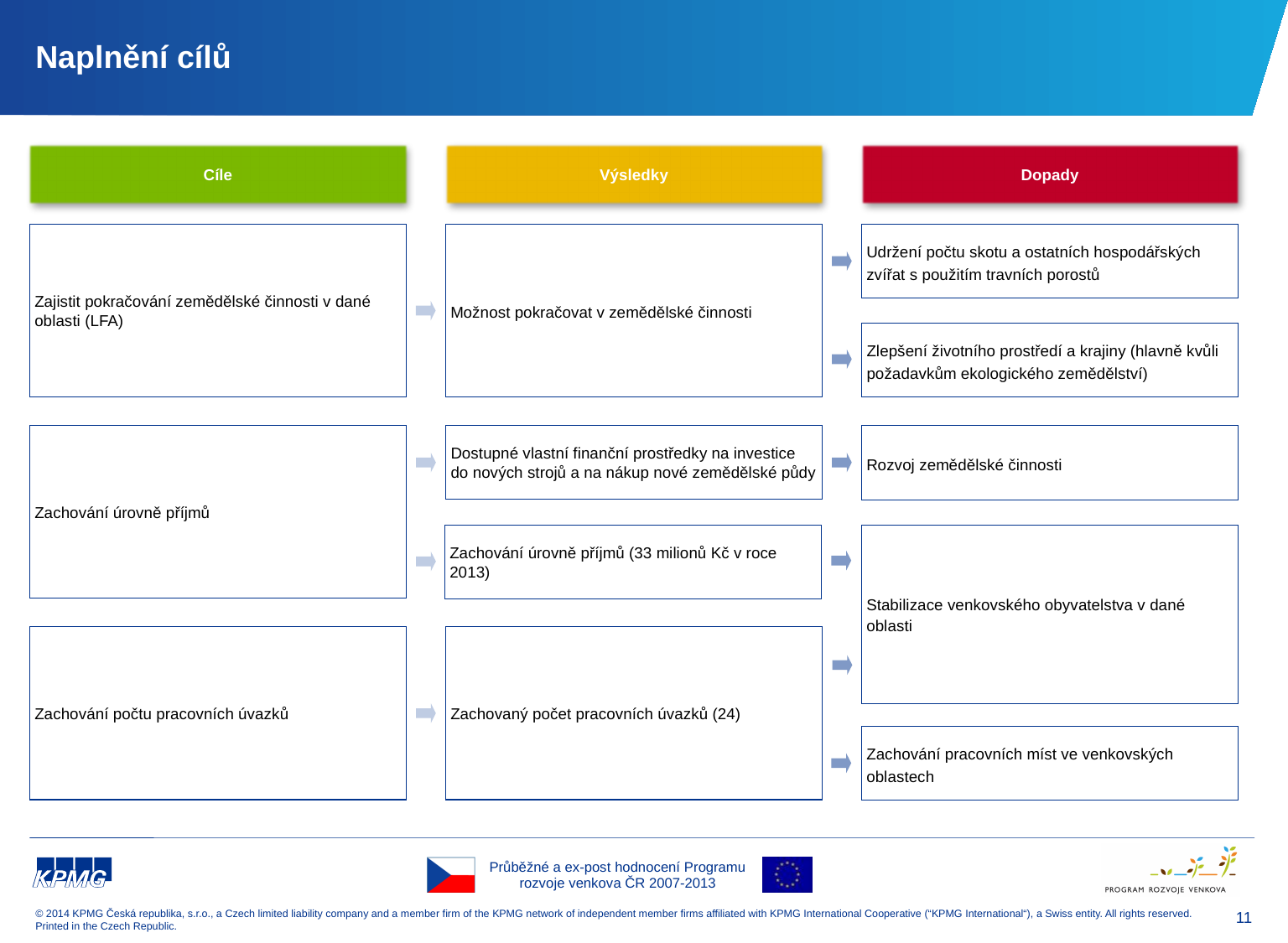

# Naplnění cílů
Cíle
Výsledky
Dopady
Zajistit pokračování zemědělské činnosti v dané oblasti (LFA)
Udržení počtu skotu a ostatních hospodářských zvířat s použitím travních porostů
Možnost pokračovat v zemědělské činnosti

Zlepšení životního prostředí a krajiny (hlavně kvůli požadavkům ekologického zemědělství)

Zachování úrovně příjmů
Dostupné vlastní finanční prostředky na investice do nových strojů a na nákup nové zemědělské půdy
Rozvoj zemědělské činnosti

Stabilizace venkovského obyvatelstva v dané oblasti
Zachování úrovně příjmů (33 milionů Kč v roce 2013)

Zachování počtu pracovních úvazků
Zachovaný počet pracovních úvazků (24)

Zachování pracovních míst ve venkovských oblastech